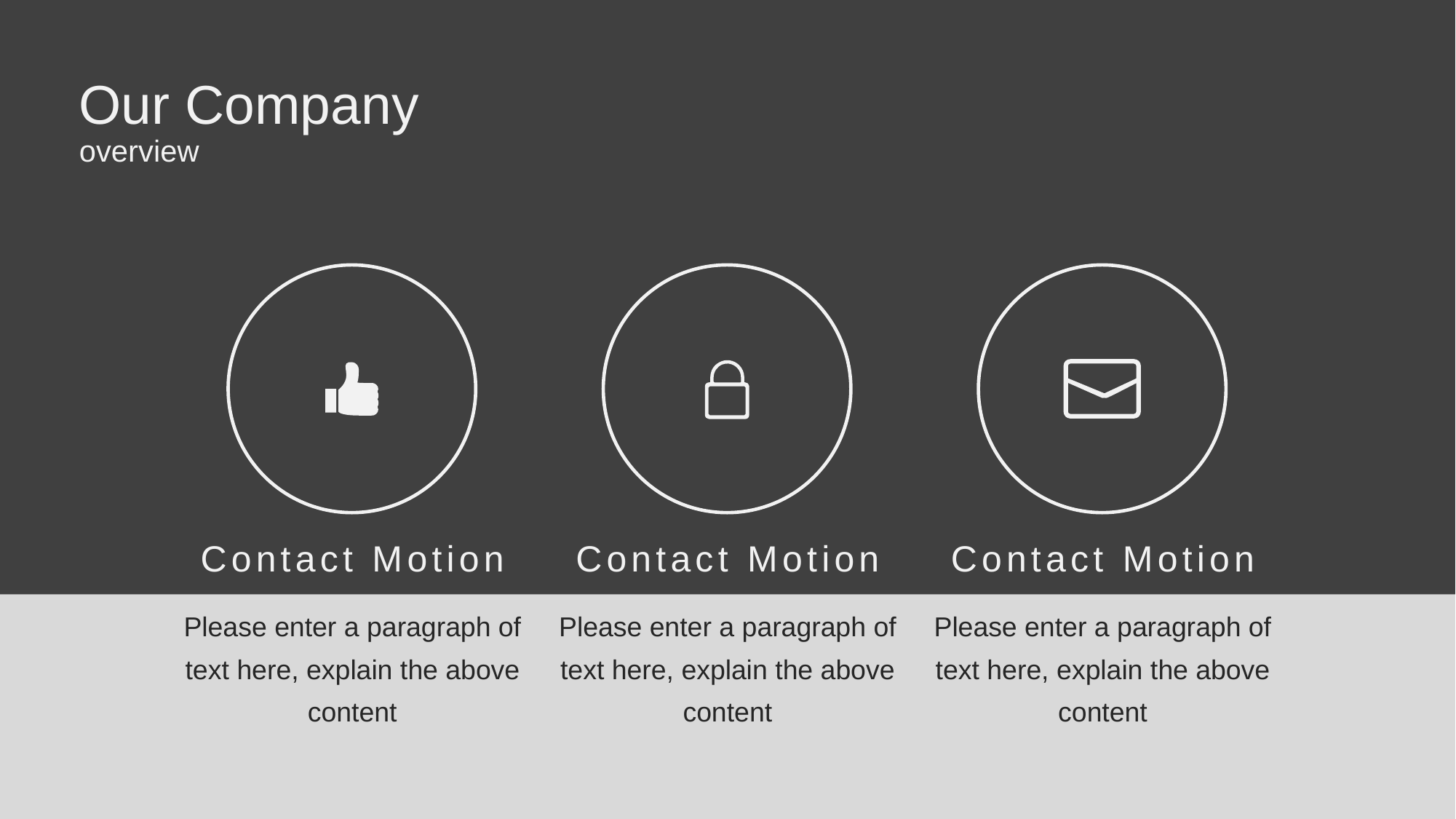

Our Company
overview

Contact Motion
Contact Motion
Contact Motion
Please enter a paragraph of text here, explain the above content
Please enter a paragraph of text here, explain the above content
Please enter a paragraph of text here, explain the above content